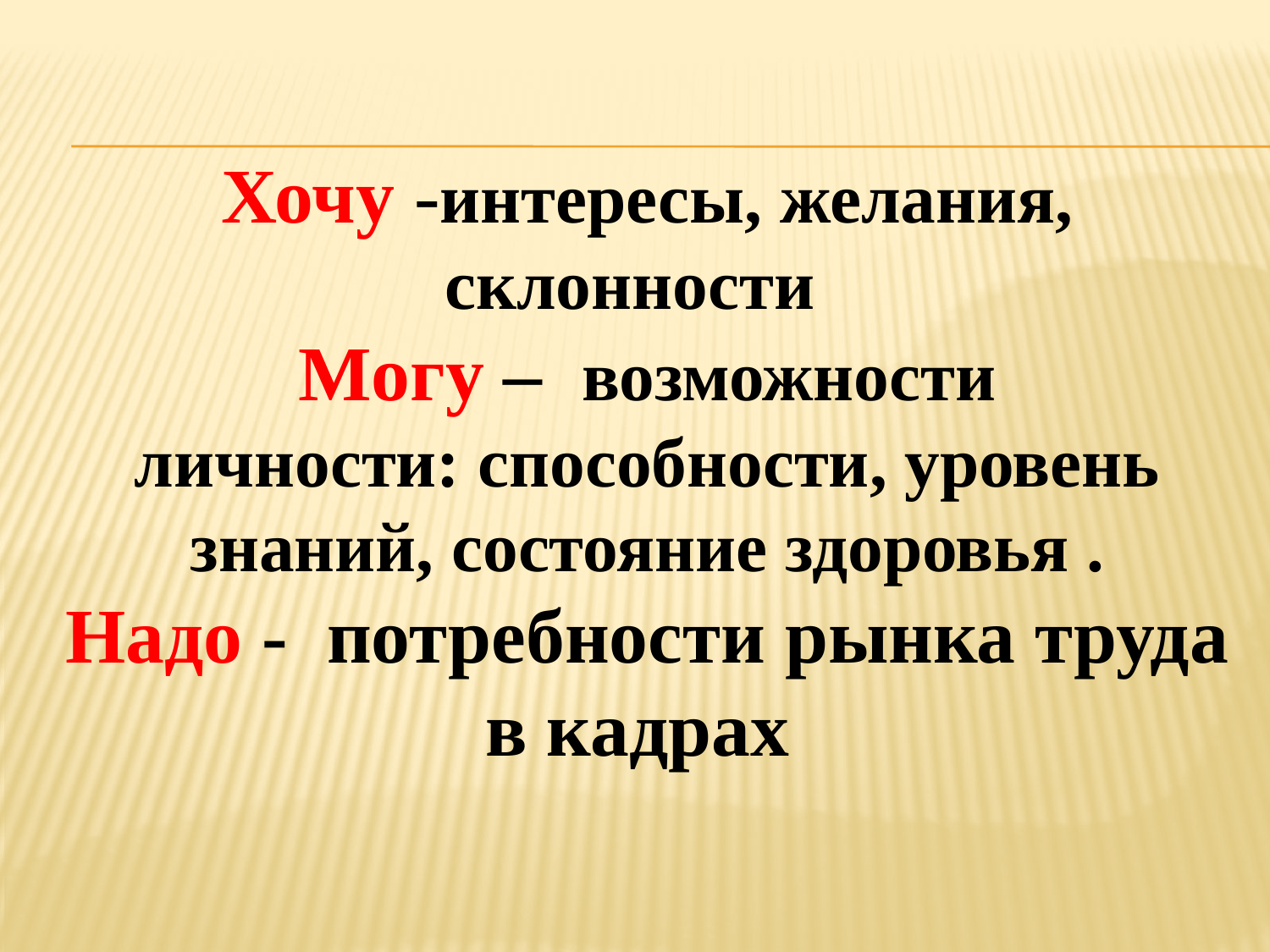

Хочу -интересы, желания, склонности
Могу –  возможности личности: способности, уровень знаний, состояние здоровья .
Надо -  потребности рынка труда в кадрах